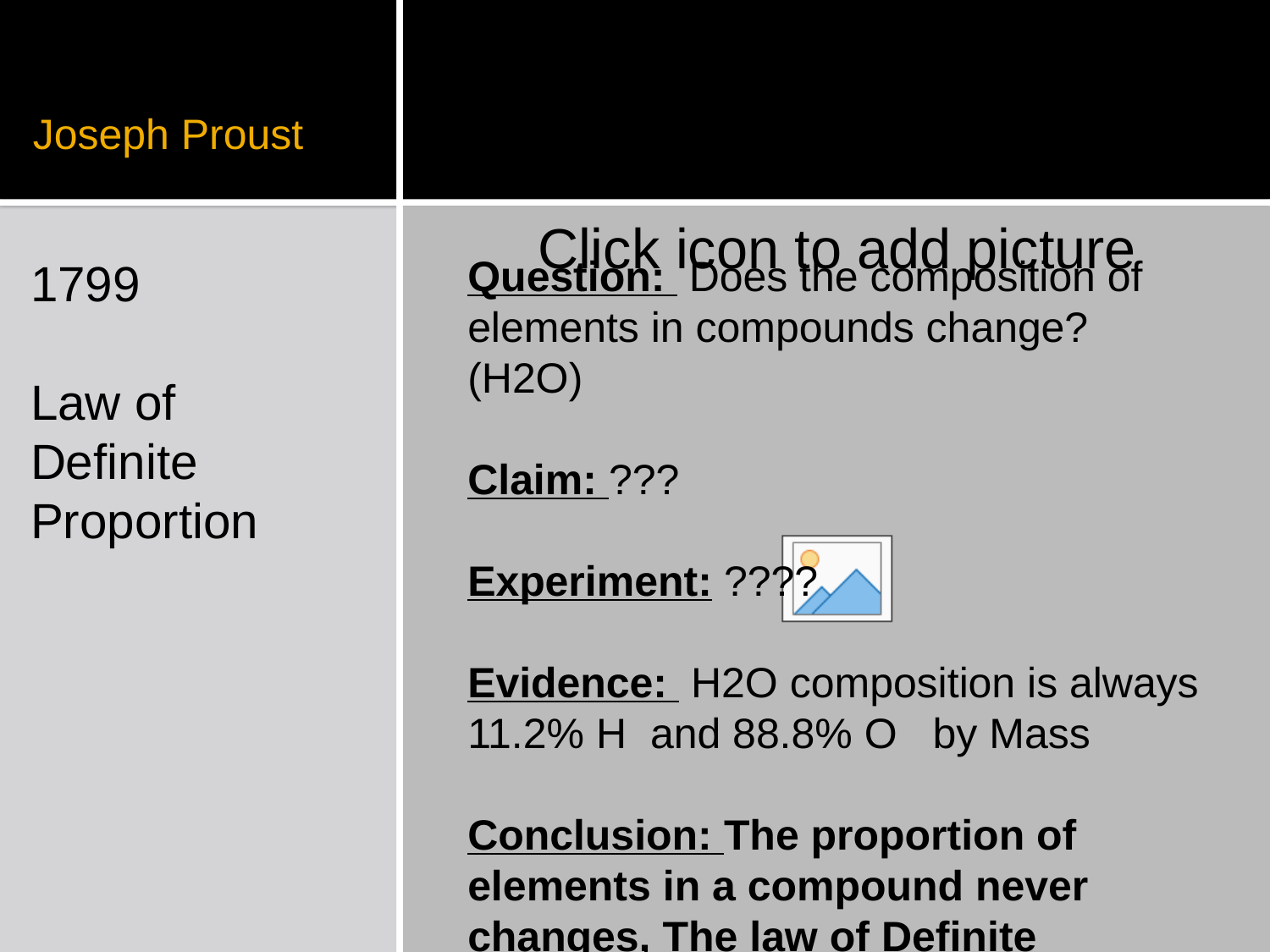

# Joseph Proust

1799

Law of Definite Proportion
Question:  Does the composition of elements in compounds change? (H2O)

Claim: ???

Experiment: ????

Evidence:  H2O composition is always 11.2% H  and 88.8% O   by Mass

Conclusion: The proportion of elements in a compound never changes, The law of Definite Proportions